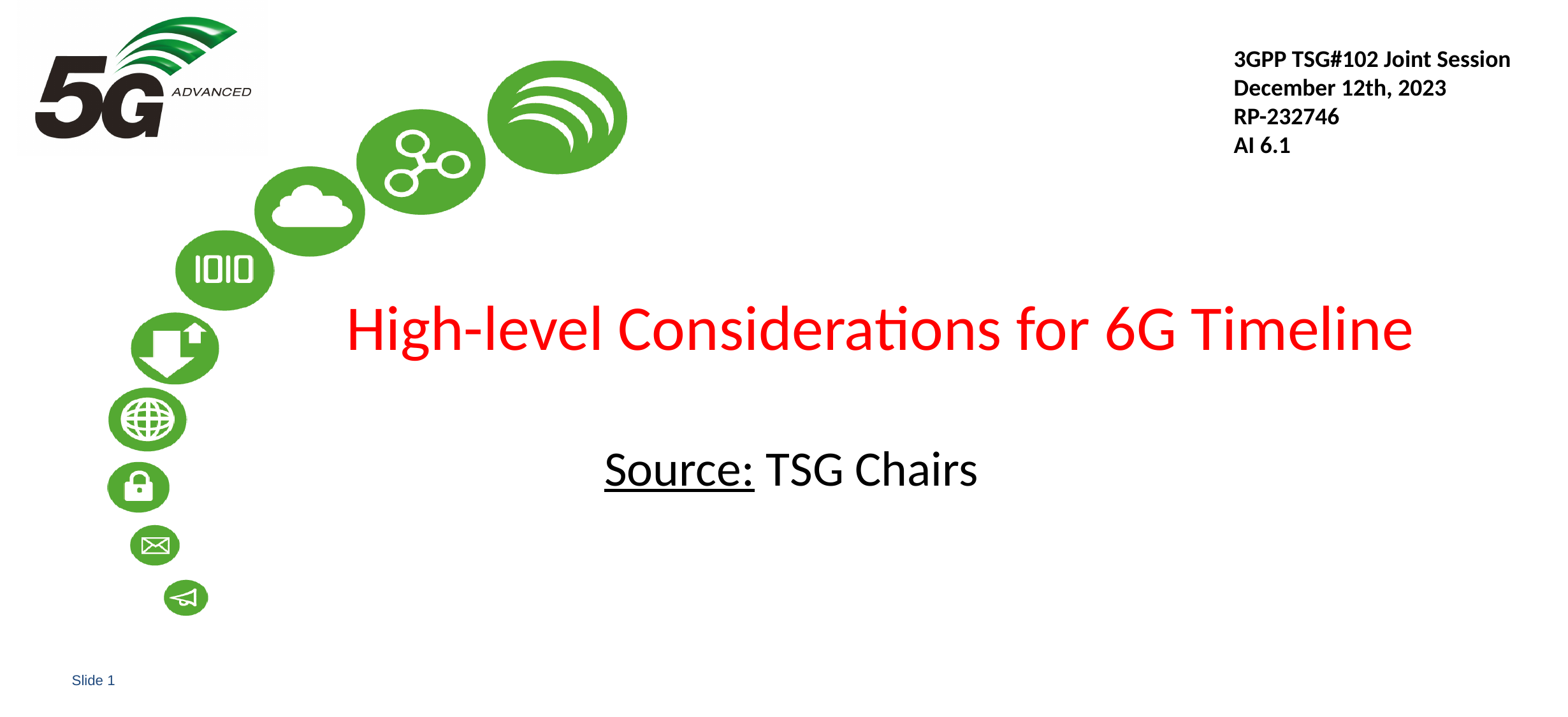

3GPP TSG#102 Joint Session
December 12th, 2023
RP-232746
AI 6.1
# High-level Considerations for 6G Timeline
Source: TSG Chairs